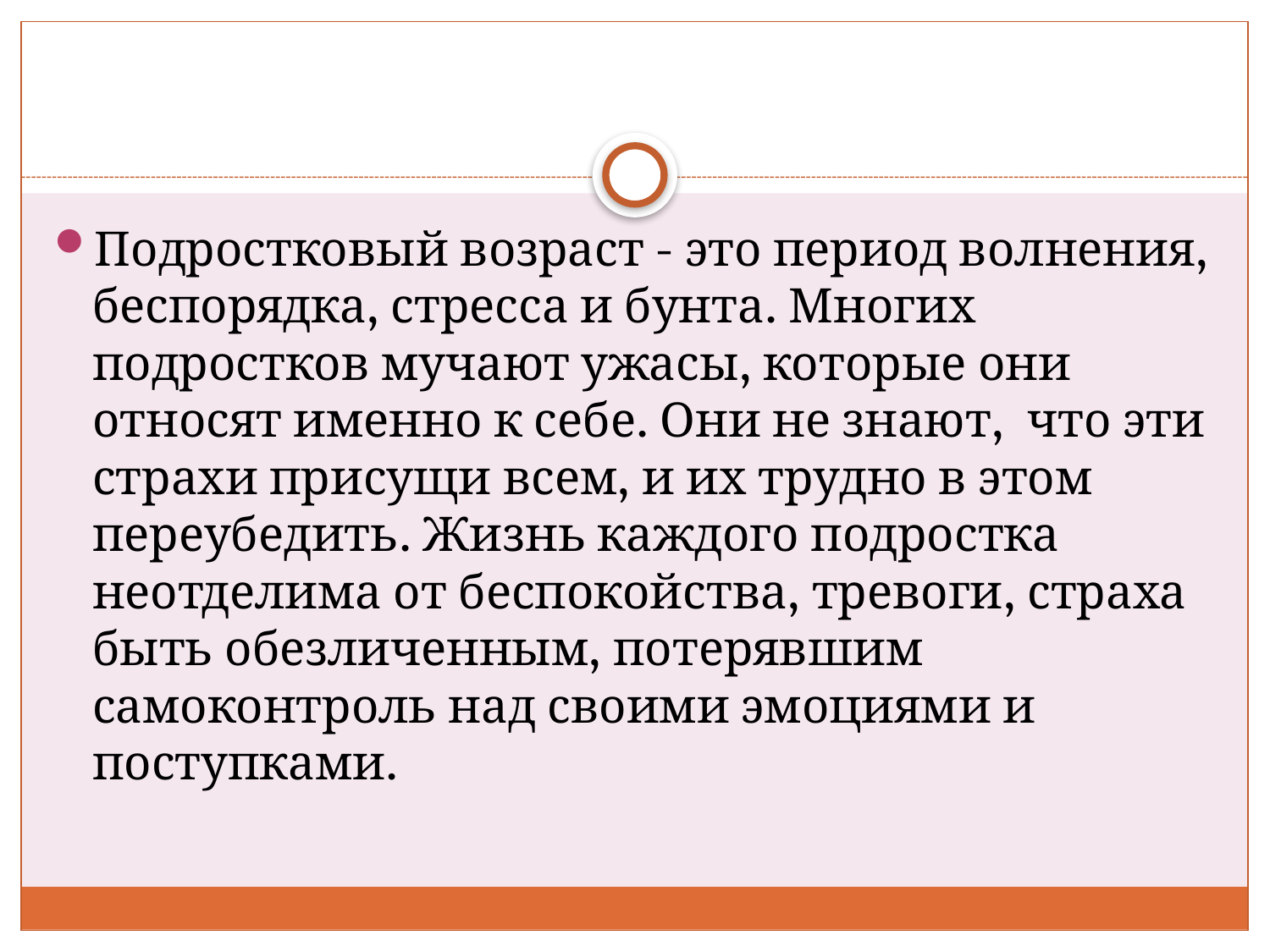

#
Подростковый возраст - это период волнения, беспорядка, стресса и бунта. Многих подростков мучают ужасы, которые они относят именно к себе. Они не знают,  что эти страхи присущи всем, и их трудно в этом переубедить. Жизнь каждого подростка неотделима от беспокойства, тревоги, страха быть обезличенным, потерявшим самоконтроль над своими эмоциями и поступками.